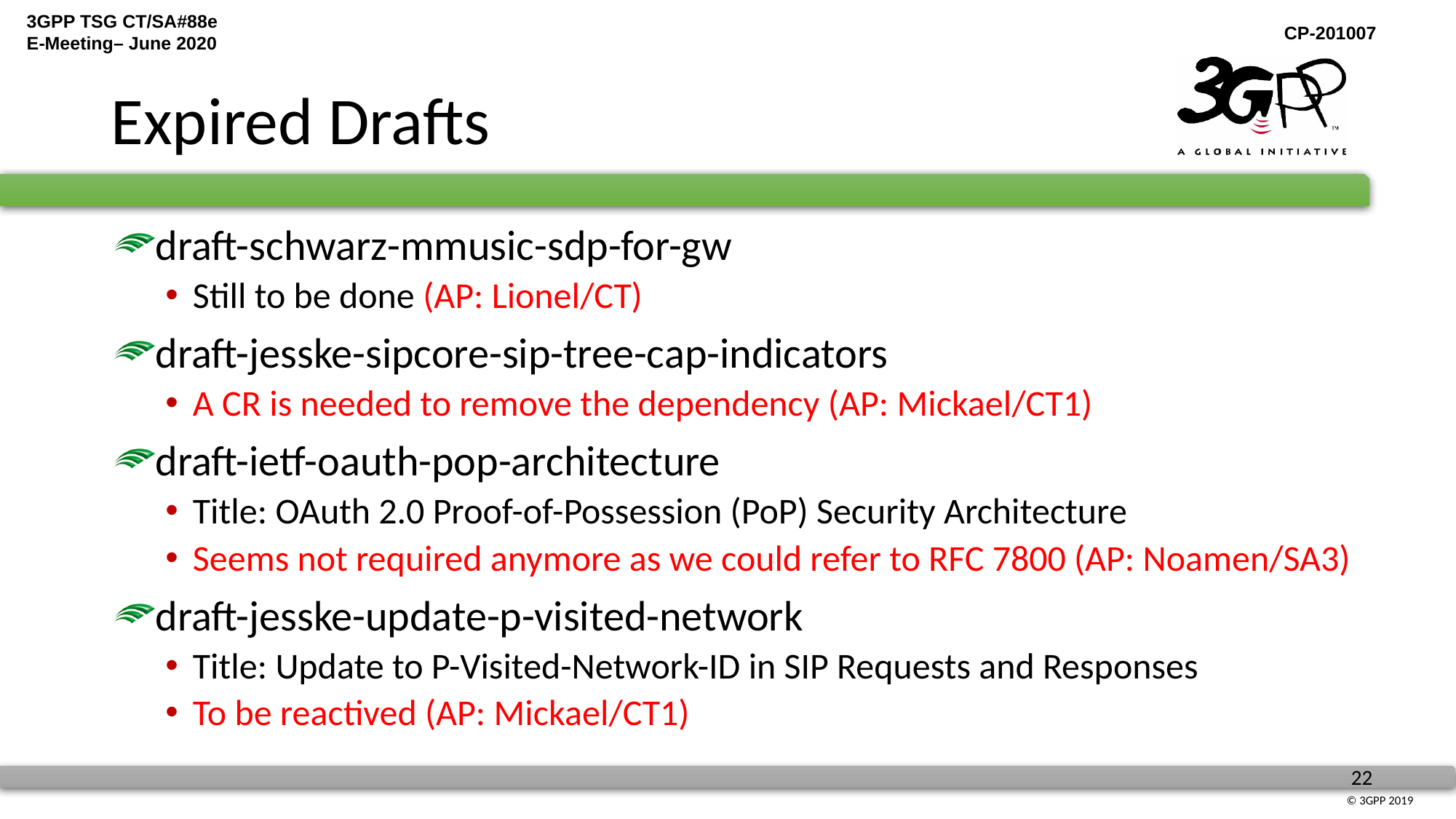

# Expired Drafts
draft-schwarz-mmusic-sdp-for-gw
Still to be done (AP: Lionel/CT)
draft-jesske-sipcore-sip-tree-cap-indicators
A CR is needed to remove the dependency (AP: Mickael/CT1)
draft-ietf-oauth-pop-architecture
Title: OAuth 2.0 Proof-of-Possession (PoP) Security Architecture
Seems not required anymore as we could refer to RFC 7800 (AP: Noamen/SA3)
draft-jesske-update-p-visited-network
Title: Update to P-Visited-Network-ID in SIP Requests and Responses
To be reactived (AP: Mickael/CT1)